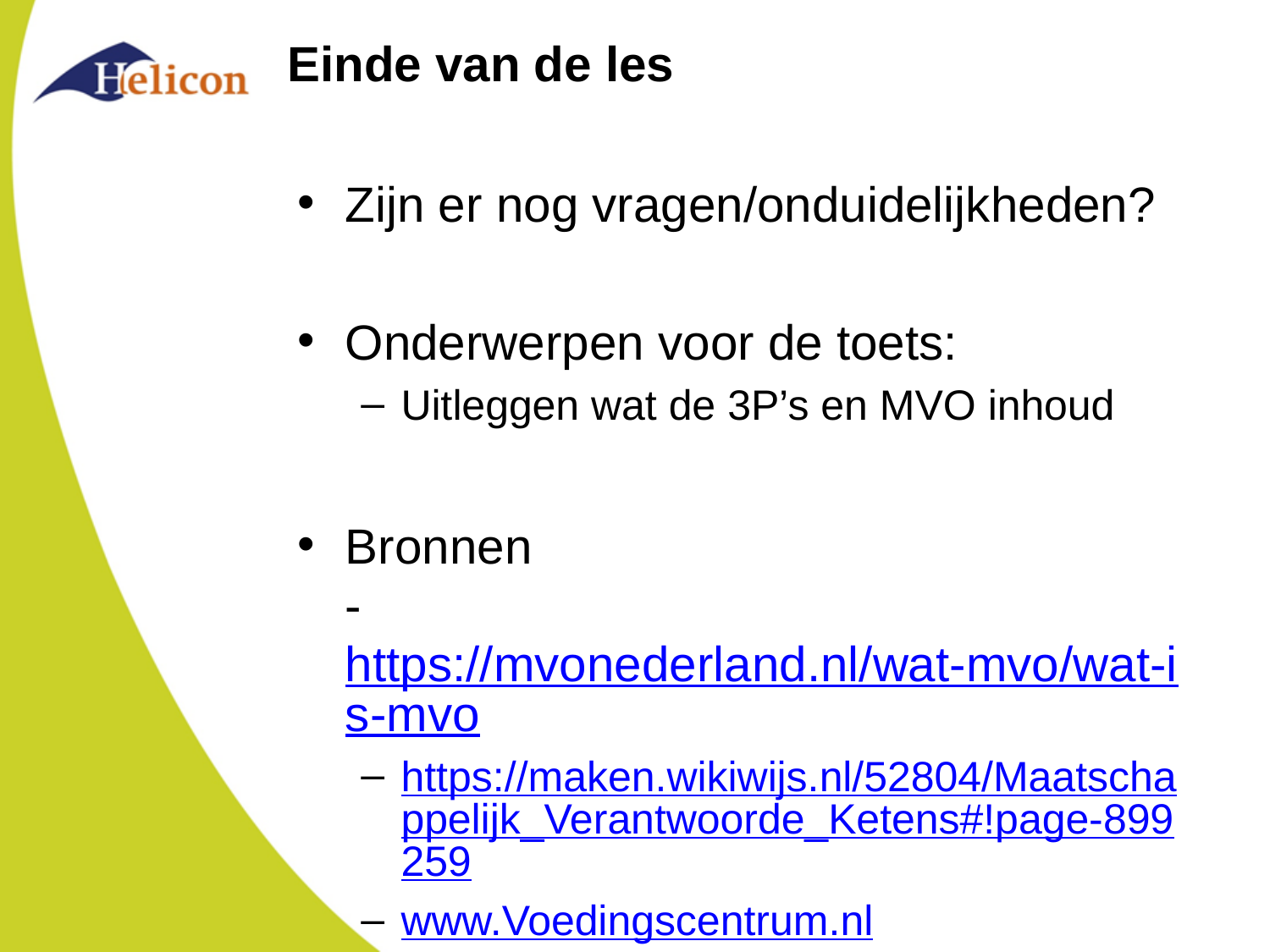

# Einde van de les
Zijn er nog vragen/onduidelijkheden?

Onderwerpen voor de toets:
Uitleggen wat de 3P’s en MVO inhoud

Bronnen
- https://mvonederland.nl/wat-mvo/wat-is-mvo
https://maken.wikiwijs.nl/52804/Maatschappelijk_Verantwoorde_Ketens#!page-899259
www.Voedingscentrum.nl